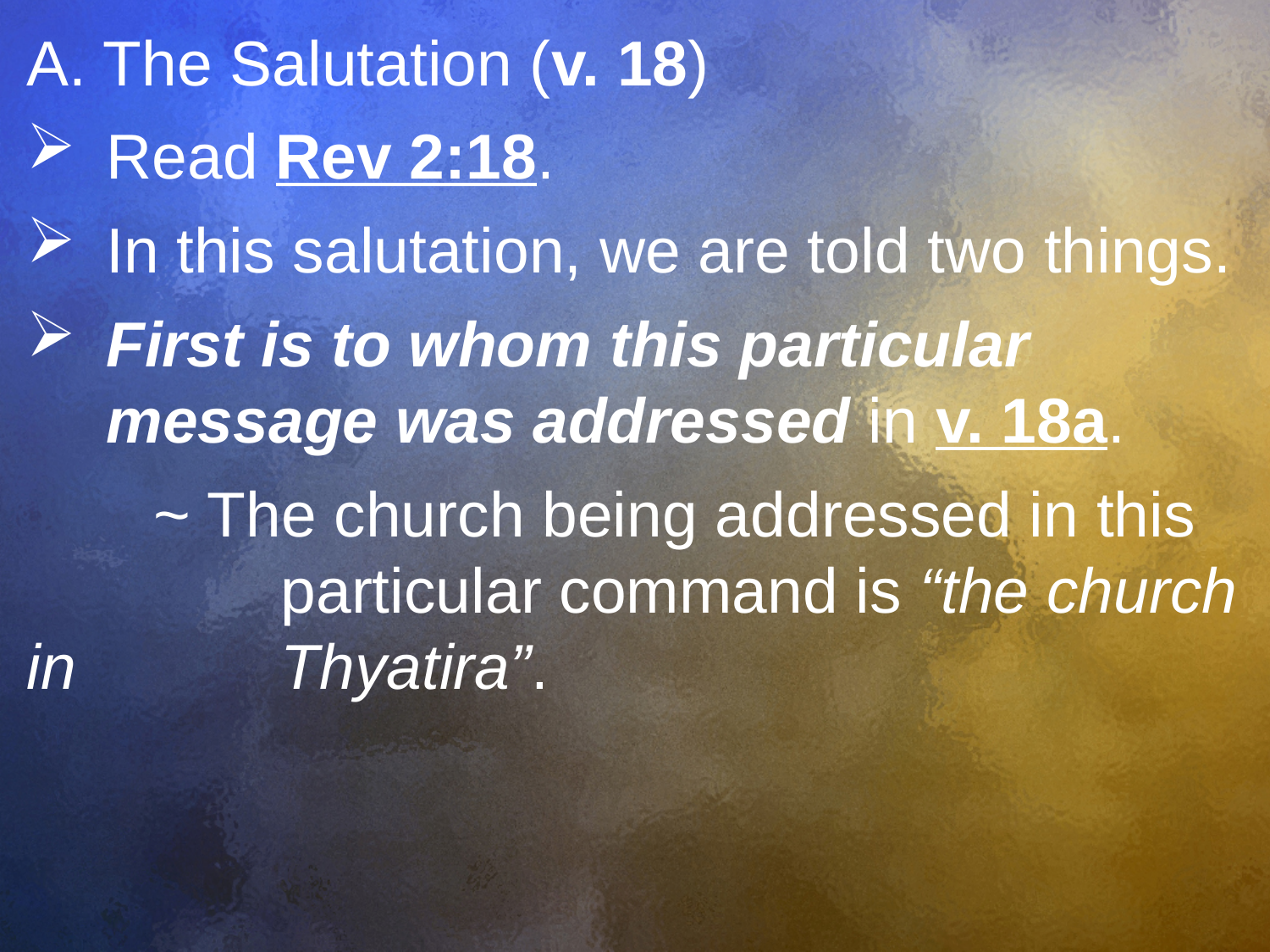

A. The Salutation (v. 18)
Read Rev 2:18.
In this salutation, we are told two things.
First is to whom this particular message was addressed in v. 18a.
	~ The church being addressed in this 		particular command is “the church in 		Thyatira”.